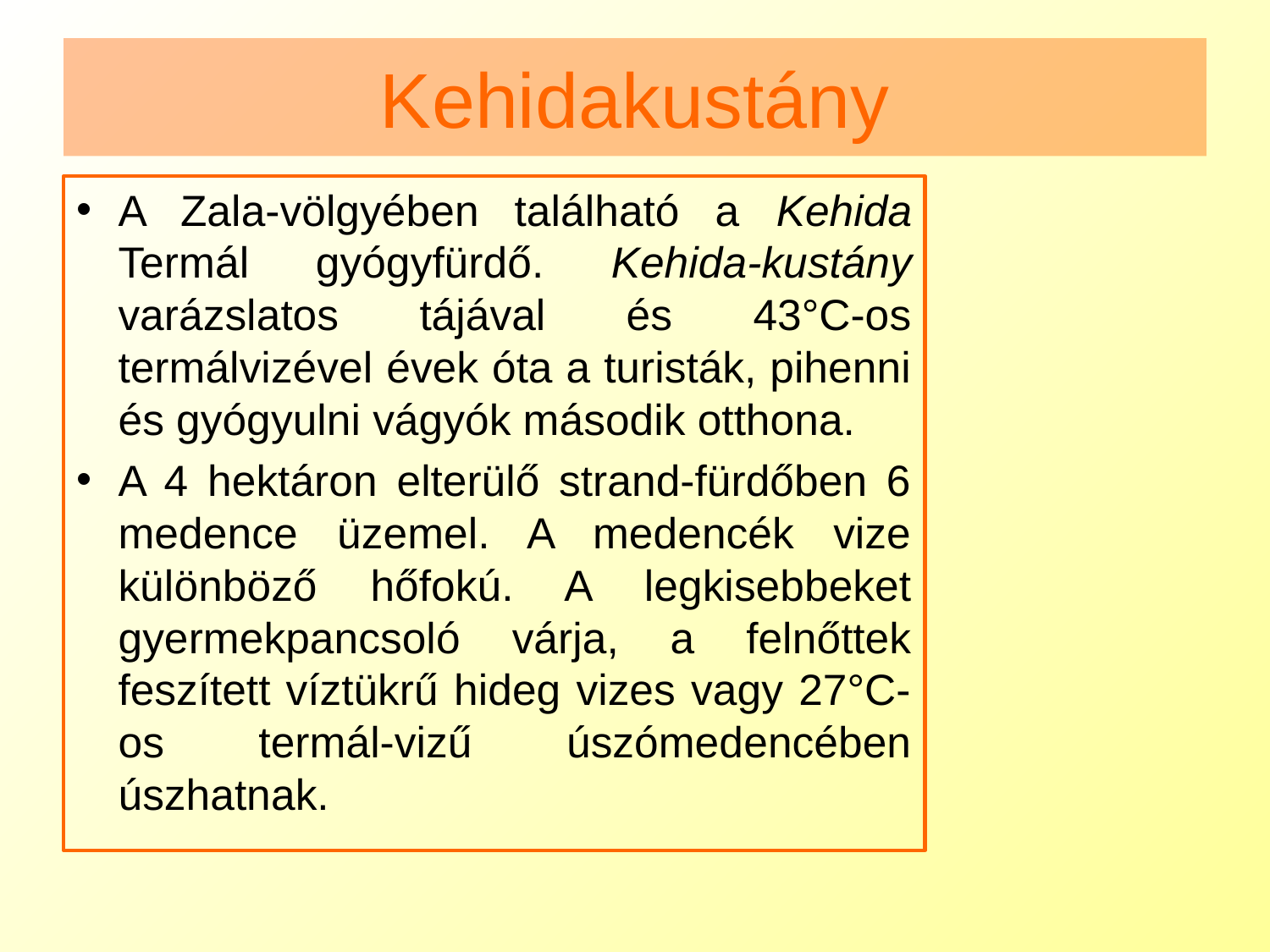

# Kehidakustány
A Zala-völgyében található a Kehida Termál gyógyfürdő. Kehida-kustány varázslatos tájával és 43°C-os termálvizével évek óta a turisták, pihenni és gyógyulni vágyók második otthona.
A 4 hektáron elterülő strand-fürdőben 6 medence üzemel. A medencék vize különböző hőfokú. A legkisebbeket gyermekpancsoló várja, a felnőttek feszített víztükrű hideg vizes vagy 27°C-os termál-vizű úszómedencében úszhatnak.